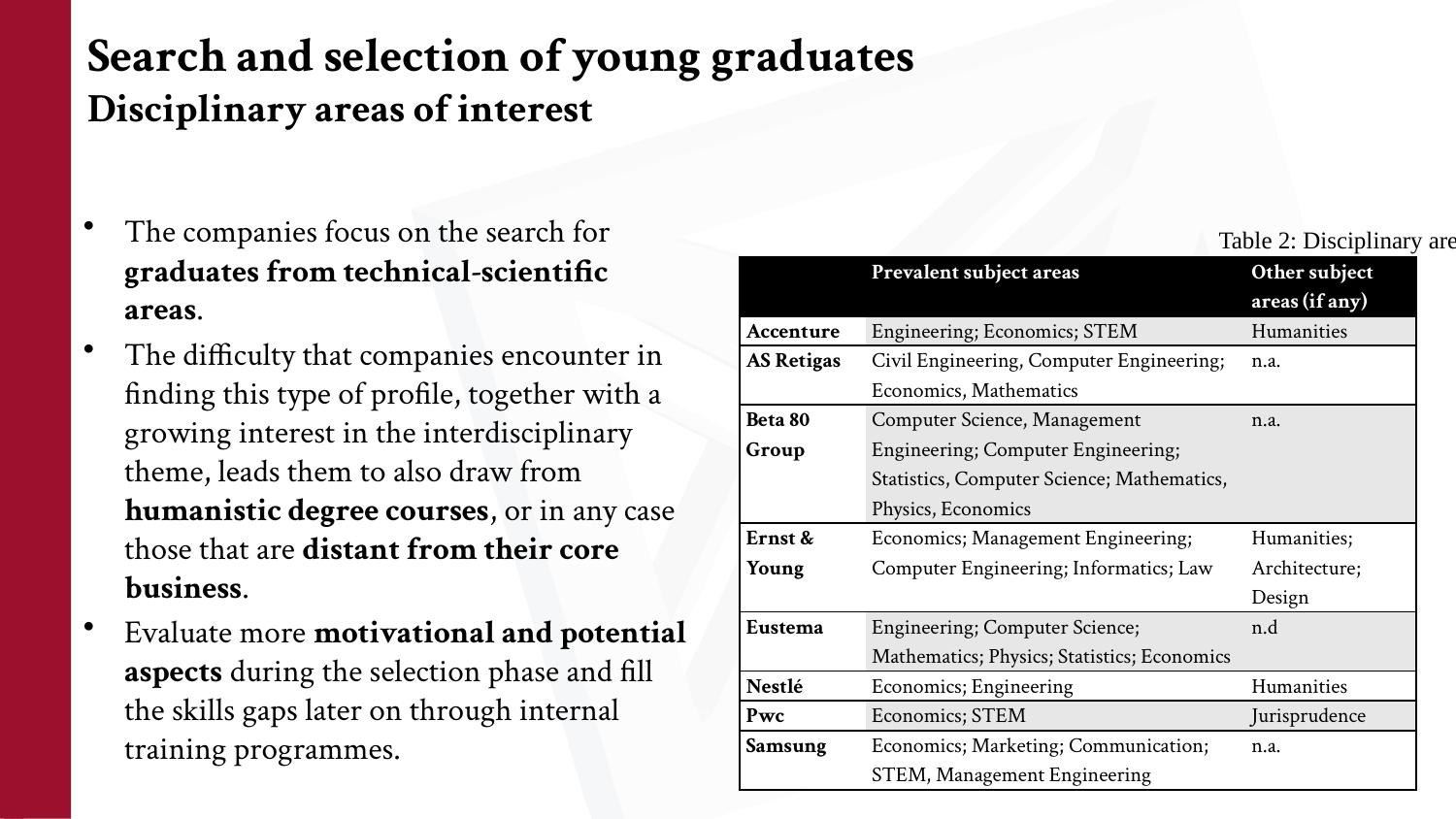

# Search and selection of young graduates Disciplinary areas of interest
The companies focus on the search for graduates from technical-scientific areas.
The difficulty that companies encounter in finding this type of profile, together with a growing interest in the interdisciplinary theme, leads them to also draw from humanistic degree courses, or in any case those that are distant from their core business.
Evaluate more motivational and potential aspects during the selection phase and fill the skills gaps later on through internal training programmes.
Table 2: Disciplinary areas of interest for companies
|  | Prevalent subject areas | Other subject areas (if any) |
| --- | --- | --- |
| Accenture | Engineering; Economics; STEM | Humanities |
| AS Retigas | Civil Engineering, Computer Engineering; Economics, Mathematics | n.a. |
| Beta 80 Group | Computer Science, Management Engineering; Computer Engineering; Statistics, Computer Science; Mathematics, Physics, Economics | n.a. |
| Ernst & Young | Economics; Management Engineering; Computer Engineering; Informatics; Law | Humanities; Architecture; Design |
| Eustema | Engineering; Computer Science; Mathematics; Physics; Statistics; Economics | n.d |
| Nestlé | Economics; Engineering | Humanities |
| Pwc | Economics; STEM | Jurisprudence |
| Samsung | Economics; Marketing; Communication; STEM, Management Engineering | n.a. |